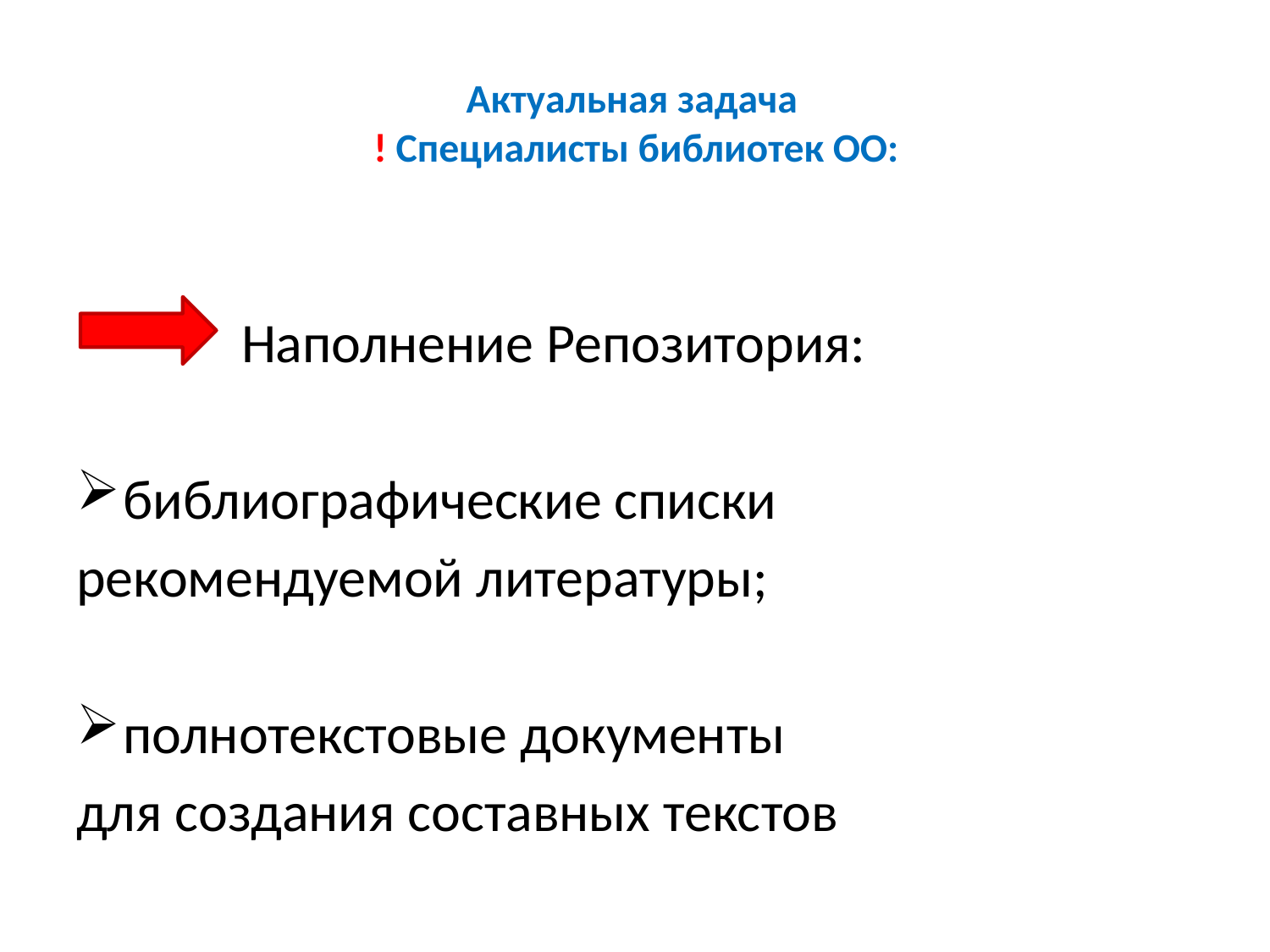

# Актуальная задача ! Специалисты библиотек ОО:

             Наполнение Репозитория:

библиографические списки
рекомендуемой литературы;

полнотекстовые документы
для создания составных текстов